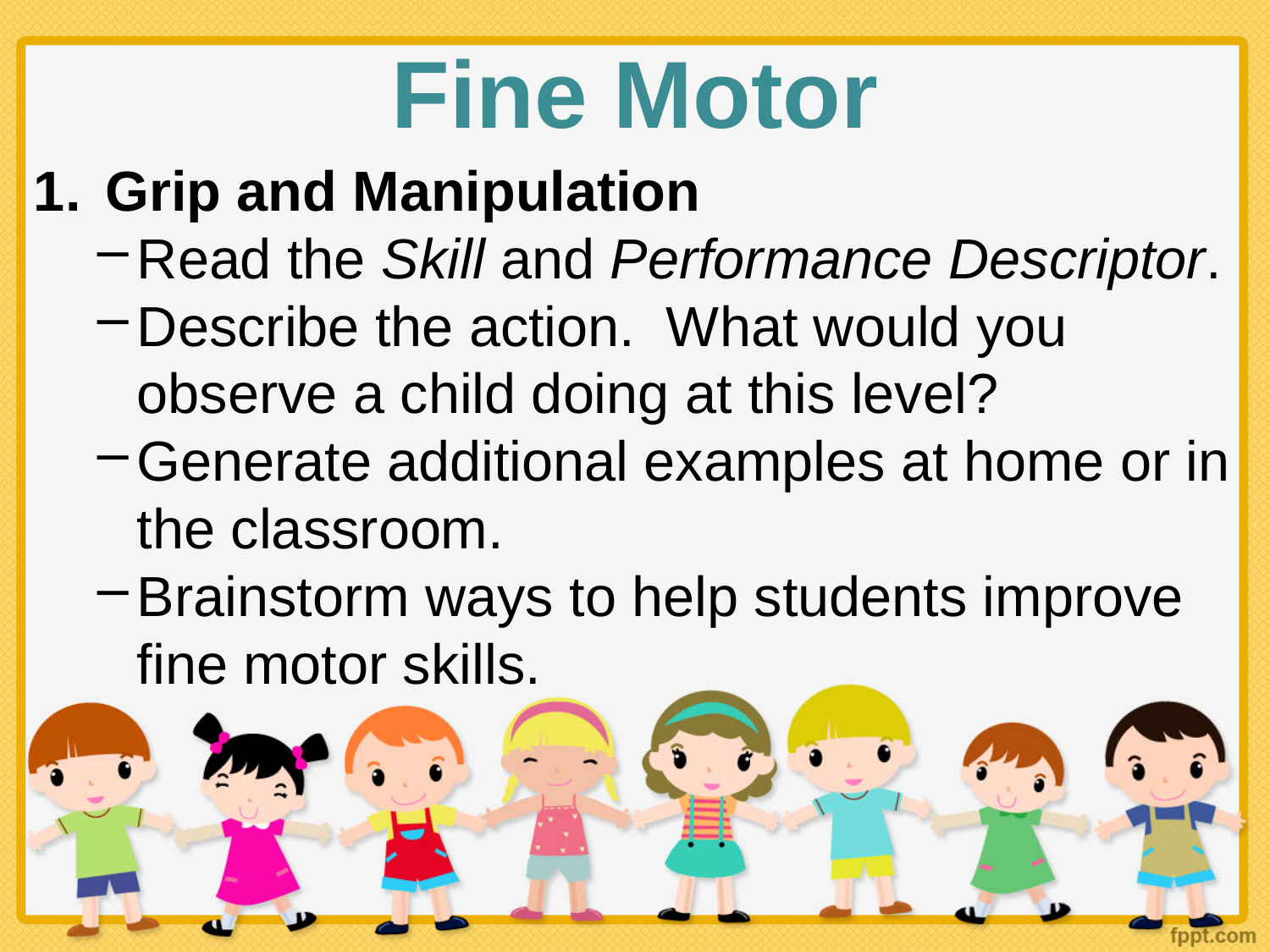

# Fine Motor
Grip and Manipulation
Read the Skill and Performance Descriptor.
Describe the action.  What would you observe a child doing at this level?
Generate additional examples at home or in the classroom.
Brainstorm ways to help students improve fine motor skills.